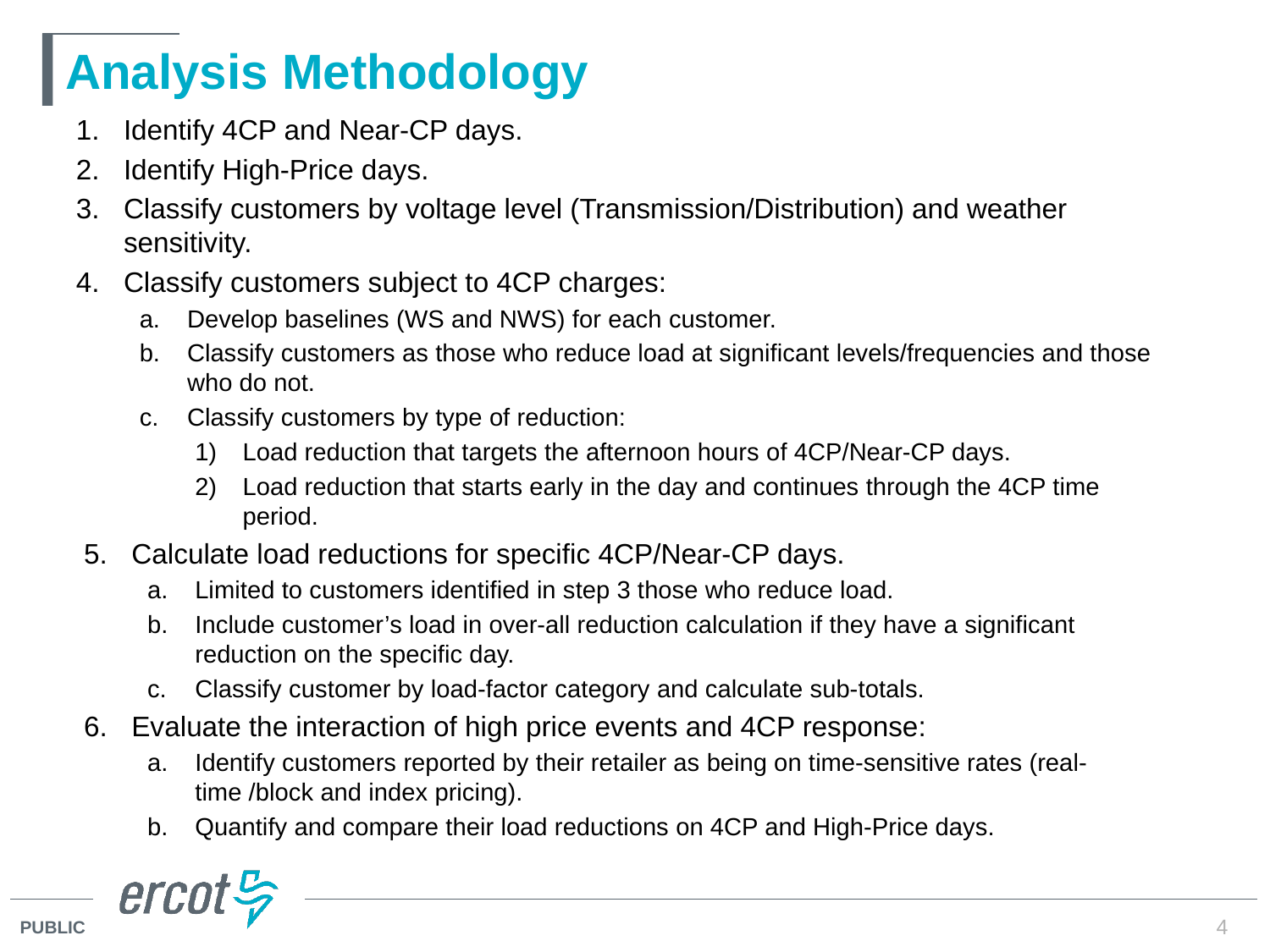

# Analysis Methodology
Identify 4CP and Near-CP days.
Identify High-Price days.
Classify customers by voltage level (Transmission/Distribution) and weather sensitivity.
Classify customers subject to 4CP charges:
Develop baselines (WS and NWS) for each customer.
Classify customers as those who reduce load at significant levels/frequencies and those who do not.
Classify customers by type of reduction:
Load reduction that targets the afternoon hours of 4CP/Near-CP days.
Load reduction that starts early in the day and continues through the 4CP time period.
Calculate load reductions for specific 4CP/Near-CP days.
Limited to customers identified in step 3 those who reduce load.
Include customer’s load in over-all reduction calculation if they have a significant reduction on the specific day.
Classify customer by load-factor category and calculate sub-totals.
Evaluate the interaction of high price events and 4CP response:
Identify customers reported by their retailer as being on time-sensitive rates (real-time /block and index pricing).
Quantify and compare their load reductions on 4CP and High-Price days.

4